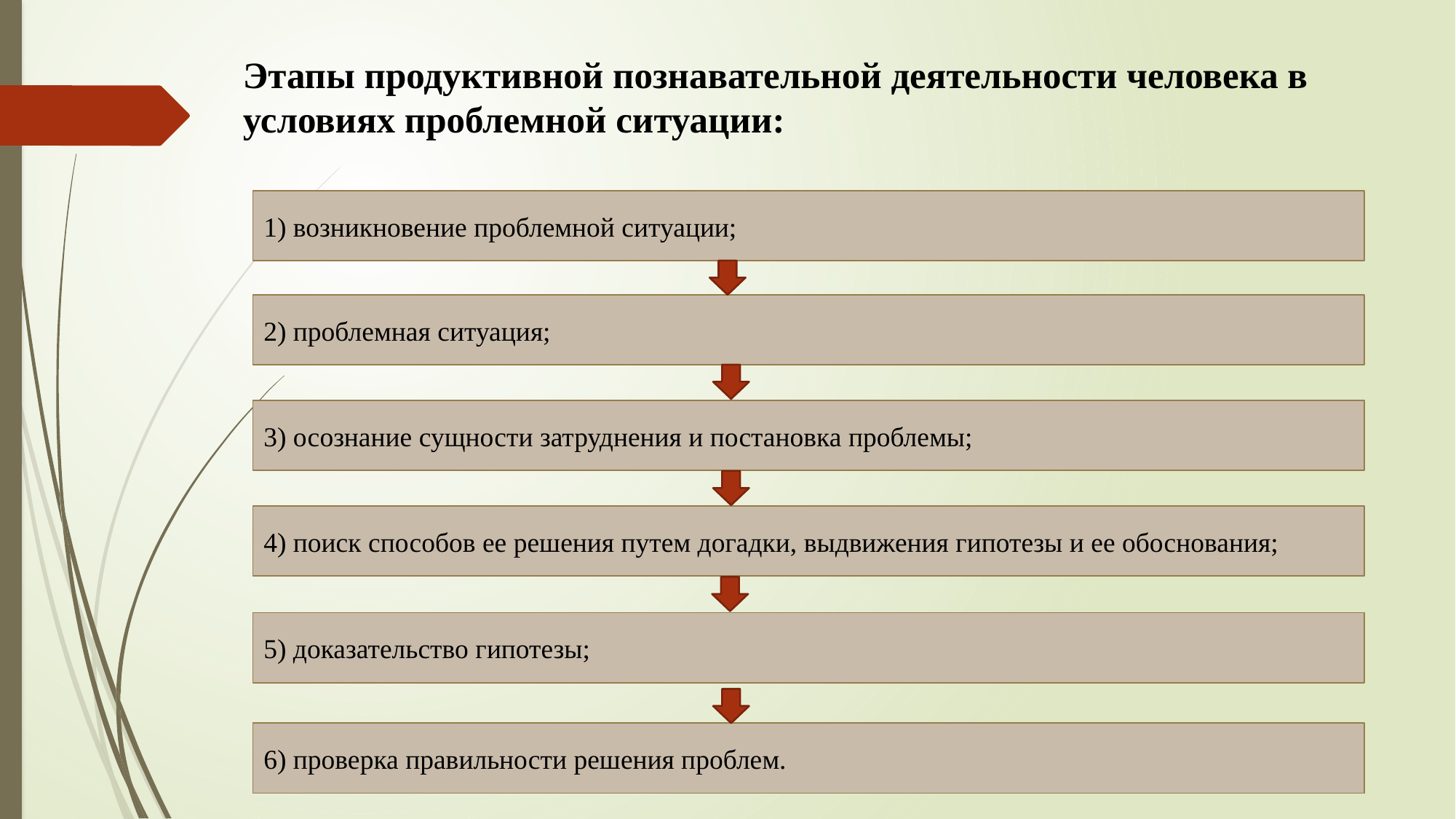

# Этапы продуктивной познавательной деятельности человека в условиях проблемной ситуации:
1) возникновение проблемной ситуации;

2) проблемная ситуация;

3) осознание сущности затруднения и постановка проблемы;

4) поиск способов ее решения путем догадки, выдвижения гипотезы и ее обоснования;

5) доказательство гипотезы;

6) проверка правильности решения проблем.